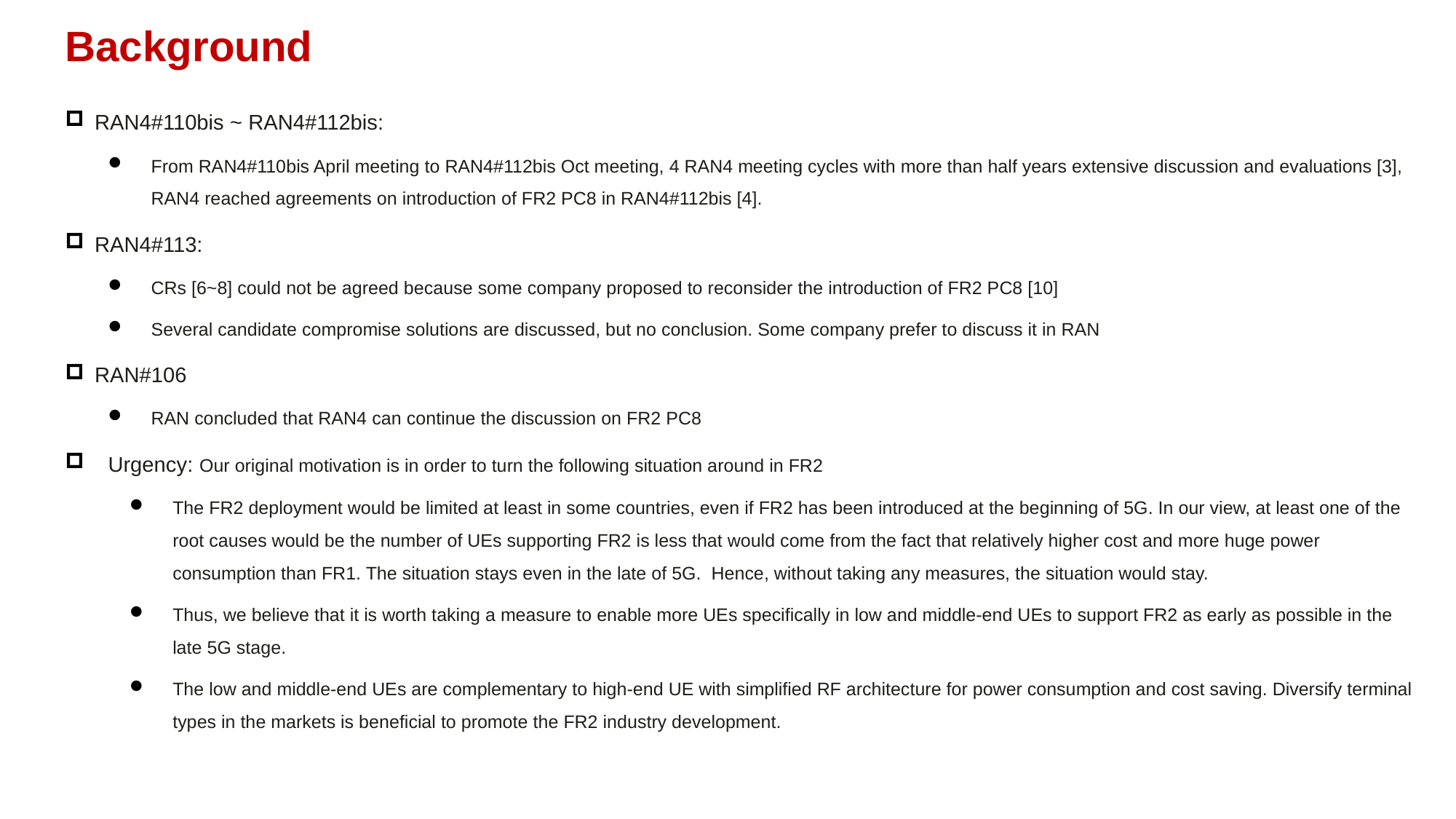

Background
RAN4#110bis ~ RAN4#112bis:
From RAN4#110bis April meeting to RAN4#112bis Oct meeting, 4 RAN4 meeting cycles with more than half years extensive discussion and evaluations [3], RAN4 reached agreements on introduction of FR2 PC8 in RAN4#112bis [4].
RAN4#113:
CRs [6~8] could not be agreed because some company proposed to reconsider the introduction of FR2 PC8 [10]
Several candidate compromise solutions are discussed, but no conclusion. Some company prefer to discuss it in RAN
RAN#106
RAN concluded that RAN4 can continue the discussion on FR2 PC8
Urgency: Our original motivation is in order to turn the following situation around in FR2
The FR2 deployment would be limited at least in some countries, even if FR2 has been introduced at the beginning of 5G. In our view, at least one of the root causes would be the number of UEs supporting FR2 is less that would come from the fact that relatively higher cost and more huge power consumption than FR1. The situation stays even in the late of 5G.  Hence, without taking any measures, the situation would stay.
Thus, we believe that it is worth taking a measure to enable more UEs specifically in low and middle-end UEs to support FR2 as early as possible in the late 5G stage.
The low and middle-end UEs are complementary to high-end UE with simplified RF architecture for power consumption and cost saving. Diversify terminal types in the markets is beneficial to promote the FR2 industry development.